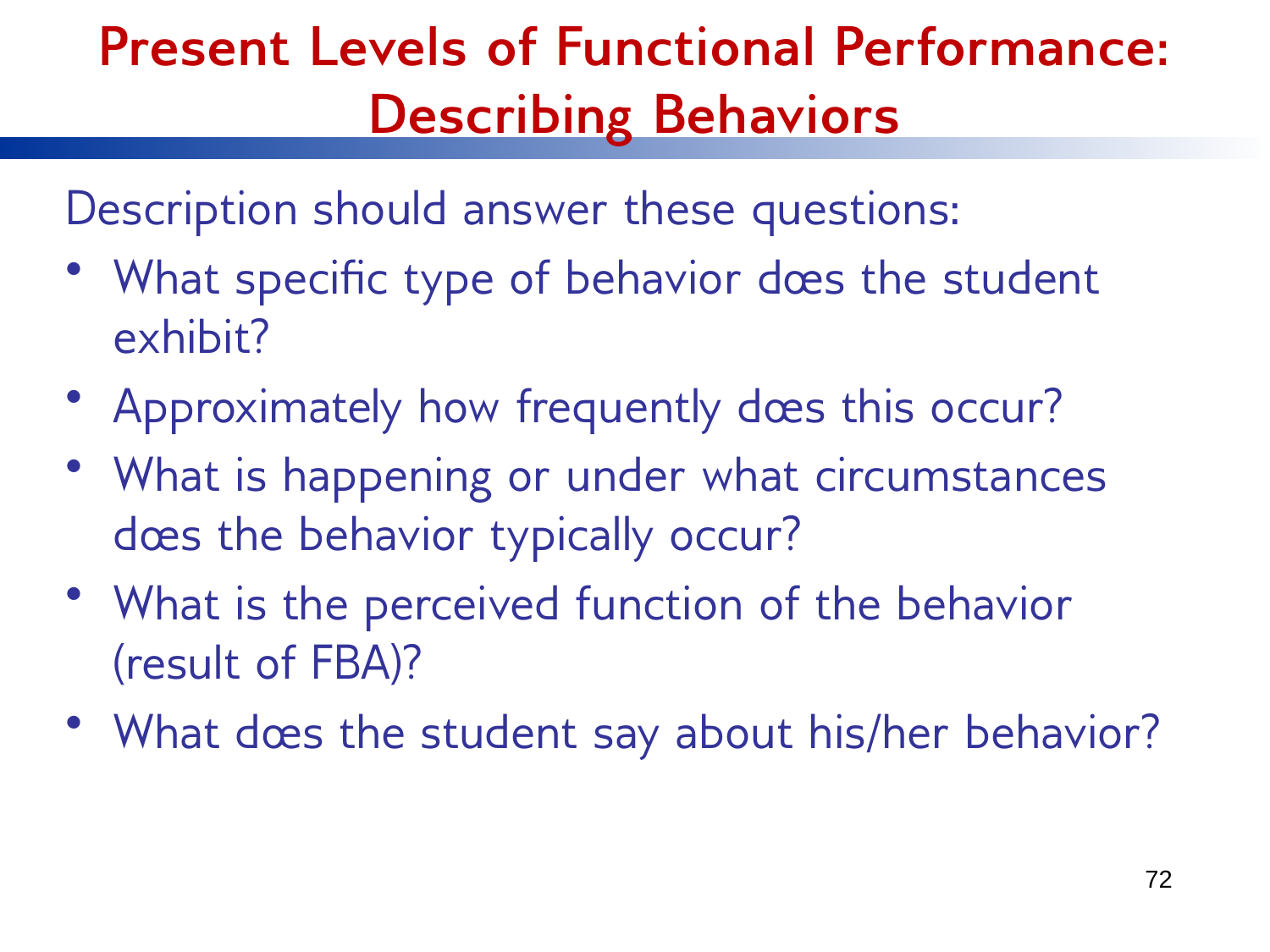

# Present Levels of Functional Performance: Describing Behaviors
Description should answer these questions:
What specific type of behavior does the student exhibit?
Approximately how frequently does this occur?
What is happening or under what circumstances does the behavior typically occur?
What is the perceived function of the behavior (result of FBA)?
What does the student say about his/her behavior?
72